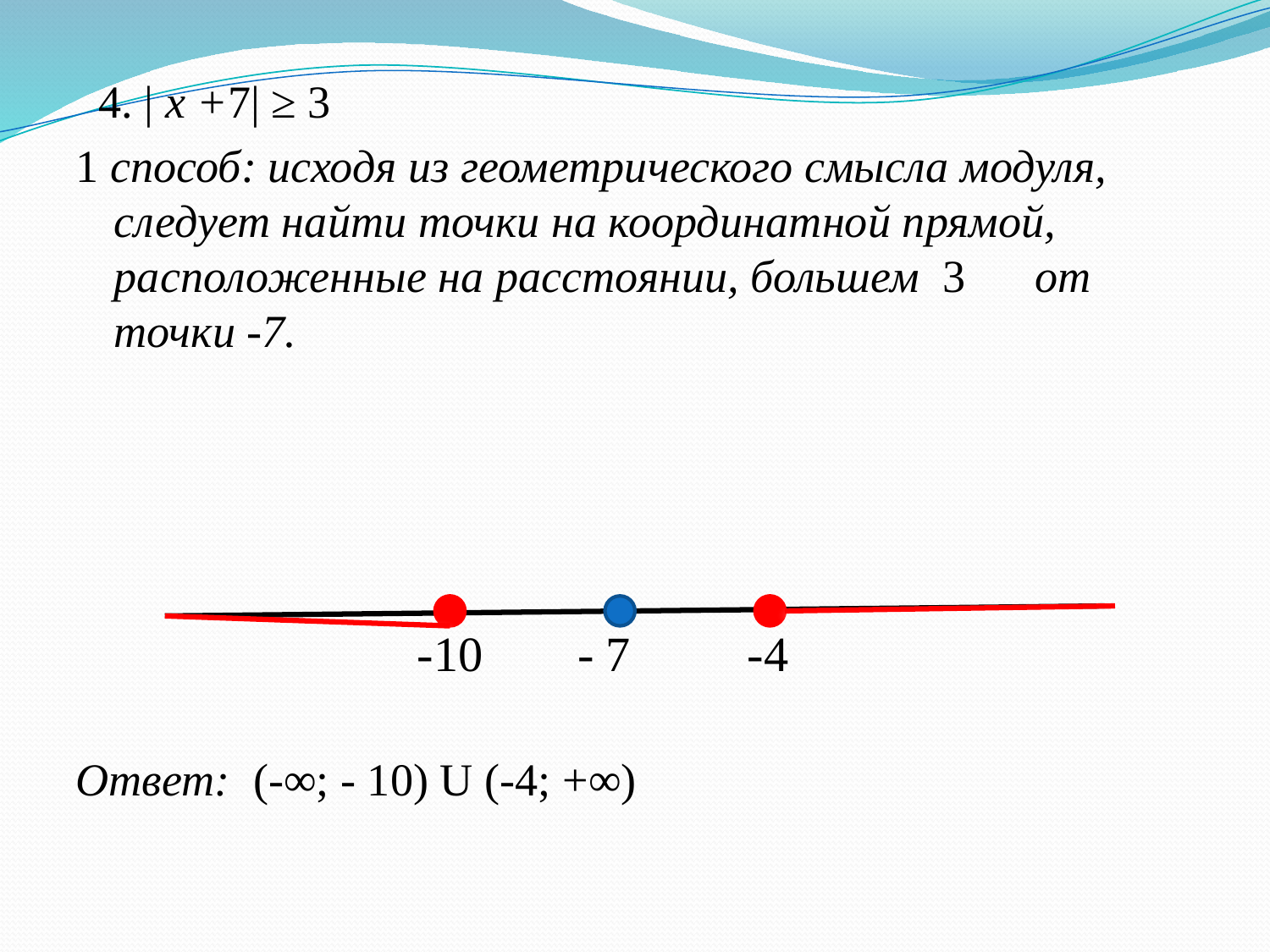

4. | х +7| ≥ 3
1 способ: исходя из геометрического смысла модуля, следует найти точки на координатной прямой, расположенные на расстоянии, большем  3      от точки -7.

Ответ:  (-∞; - 10) U (-4; +∞)

-10
- 7
-4